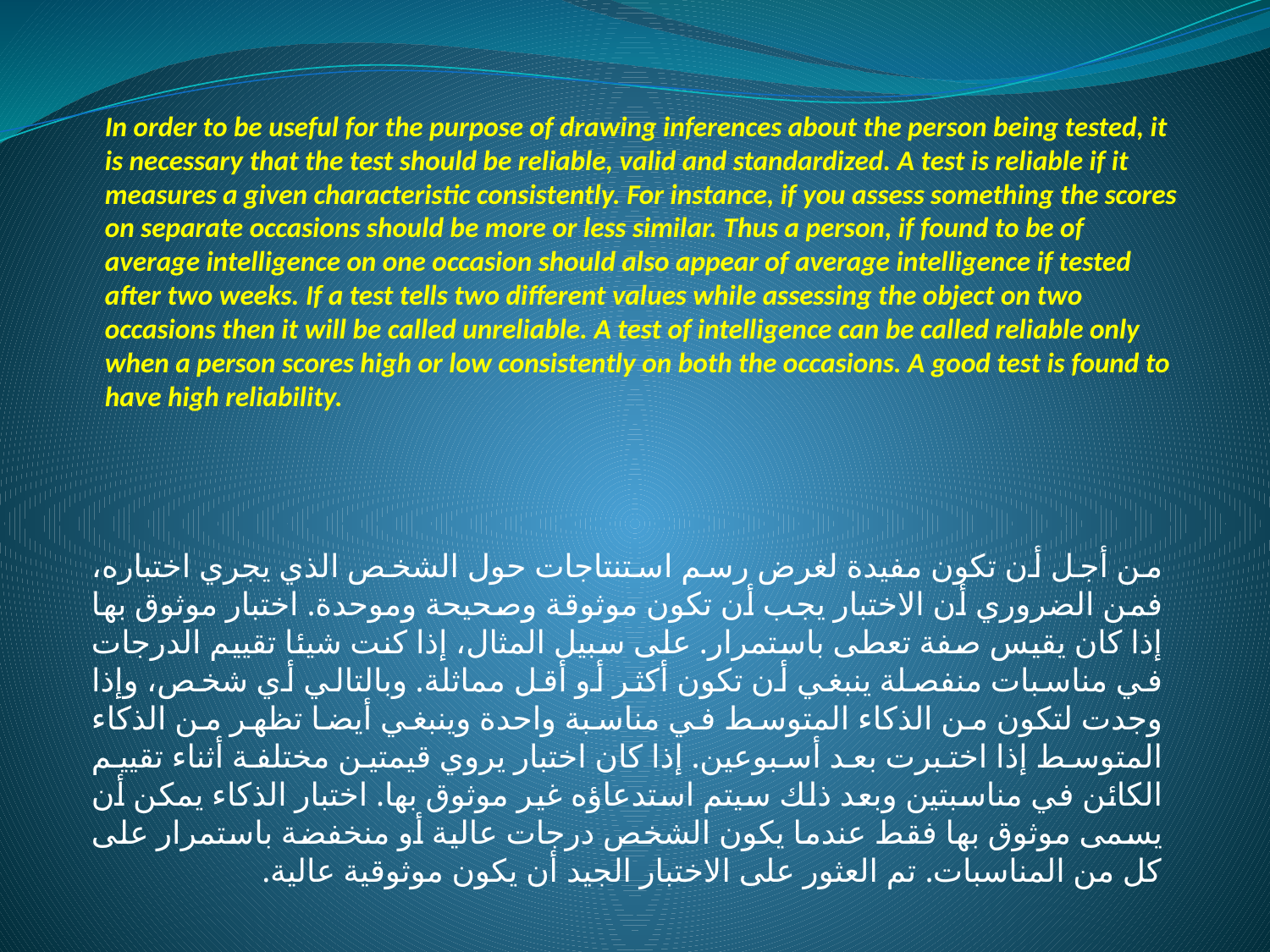

# In order to be useful for the purpose of drawing inferences about the person being tested, it is necessary that the test should be reliable, valid and standardized. A test is reliable if it measures a given characteristic consistently. For instance, if you assess something the scores on separate occasions should be more or less similar. Thus a person, if found to be of average intelligence on one occasion should also appear of average intelligence if tested after two weeks. If a test tells two different values while assessing the object on two occasions then it will be called unreliable. A test of intelligence can be called reliable only when a person scores high or low consistently on both the occasions. A good test is found to have high reliability.
من أجل أن تكون مفيدة لغرض رسم استنتاجات حول الشخص الذي يجري اختباره، فمن الضروري أن الاختبار يجب أن تكون موثوقة وصحيحة وموحدة. اختبار موثوق بها إذا كان يقيس صفة تعطى باستمرار. على سبيل المثال، إذا كنت شيئا تقييم الدرجات في مناسبات منفصلة ينبغي أن تكون أكثر أو أقل مماثلة. وبالتالي أي شخص، وإذا وجدت لتكون من الذكاء المتوسط ​​في مناسبة واحدة وينبغي أيضا تظهر من الذكاء المتوسط ​​إذا اختبرت بعد أسبوعين. إذا كان اختبار يروي قيمتين مختلفة أثناء تقييم الكائن في مناسبتين وبعد ذلك سيتم استدعاؤه غير موثوق بها. اختبار الذكاء يمكن أن يسمى موثوق بها فقط عندما يكون الشخص درجات عالية أو منخفضة باستمرار على كل من المناسبات. تم العثور على الاختبار الجيد أن يكون موثوقية عالية.